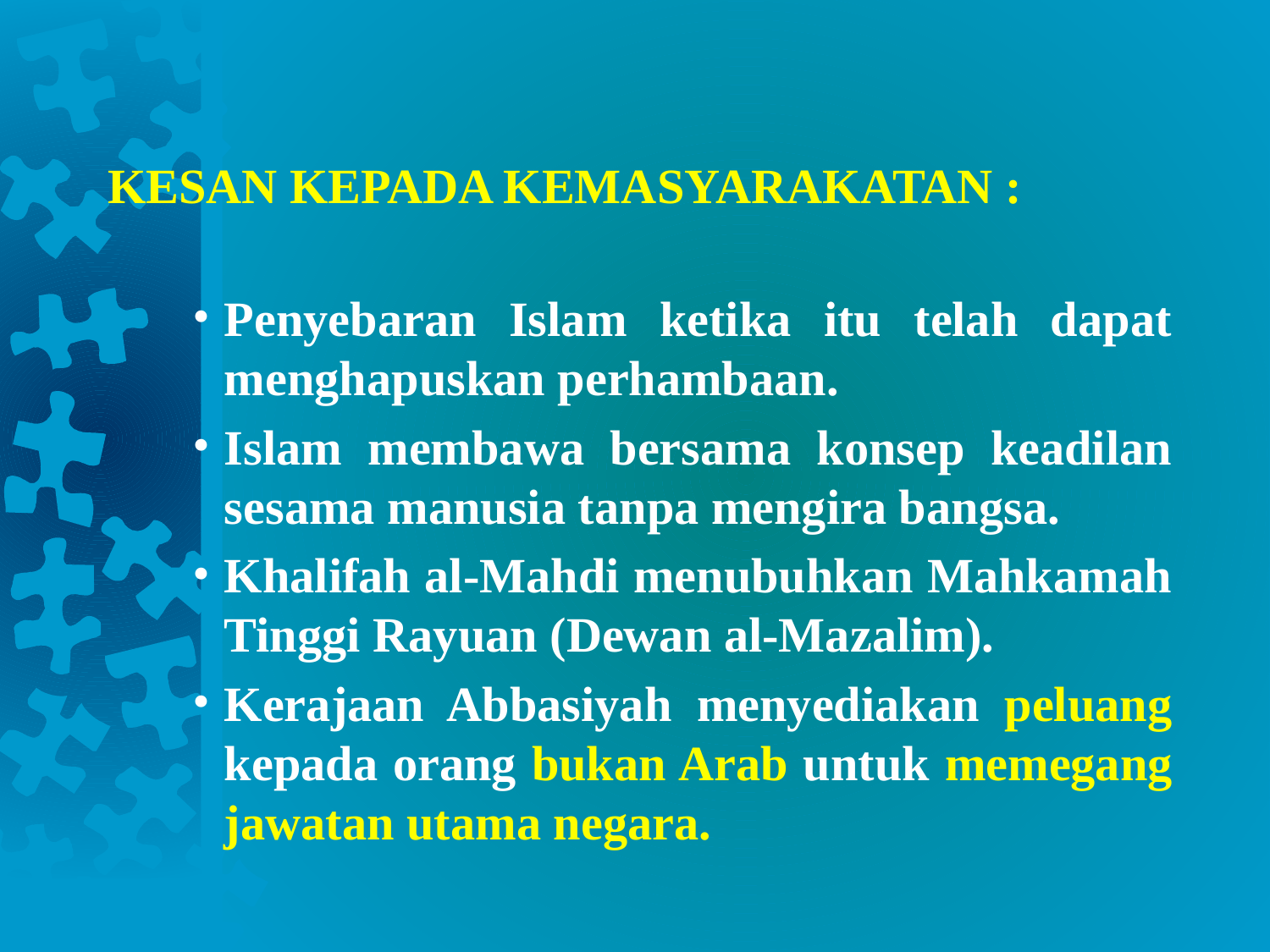

KESAN KEPADA KEMASYARAKATAN :

Penyebaran Islam ketika itu telah dapat menghapuskan perhambaan.
Islam membawa bersama konsep keadilan sesama manusia tanpa mengira bangsa.
Khalifah al-Mahdi menubuhkan Mahkamah Tinggi Rayuan (Dewan al-Mazalim).
Kerajaan Abbasiyah menyediakan peluang kepada orang bukan Arab untuk memegang jawatan utama negara.